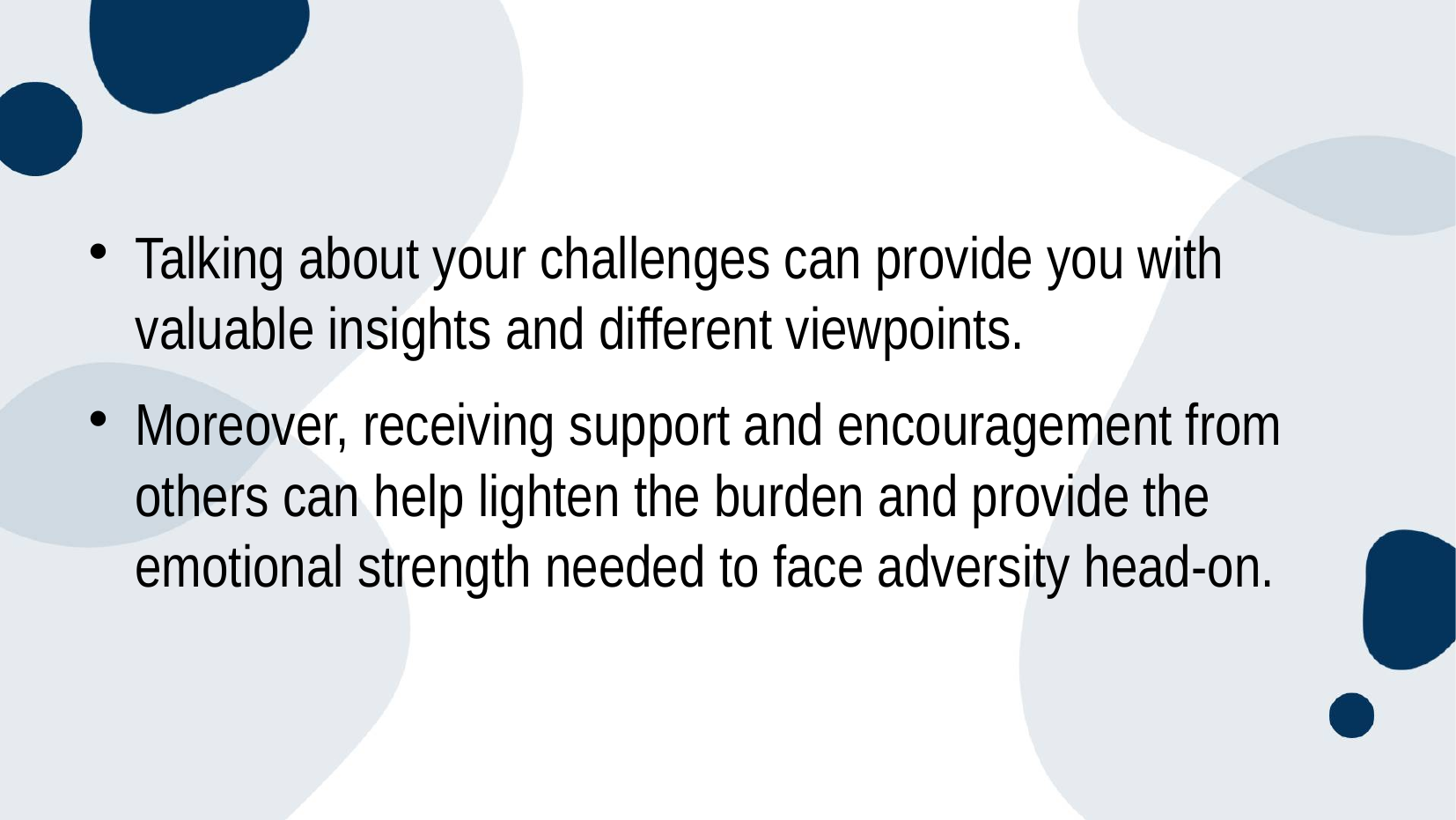

#
Talking about your challenges can provide you with valuable insights and different viewpoints.
Moreover, receiving support and encouragement from others can help lighten the burden and provide the emotional strength needed to face adversity head-on.